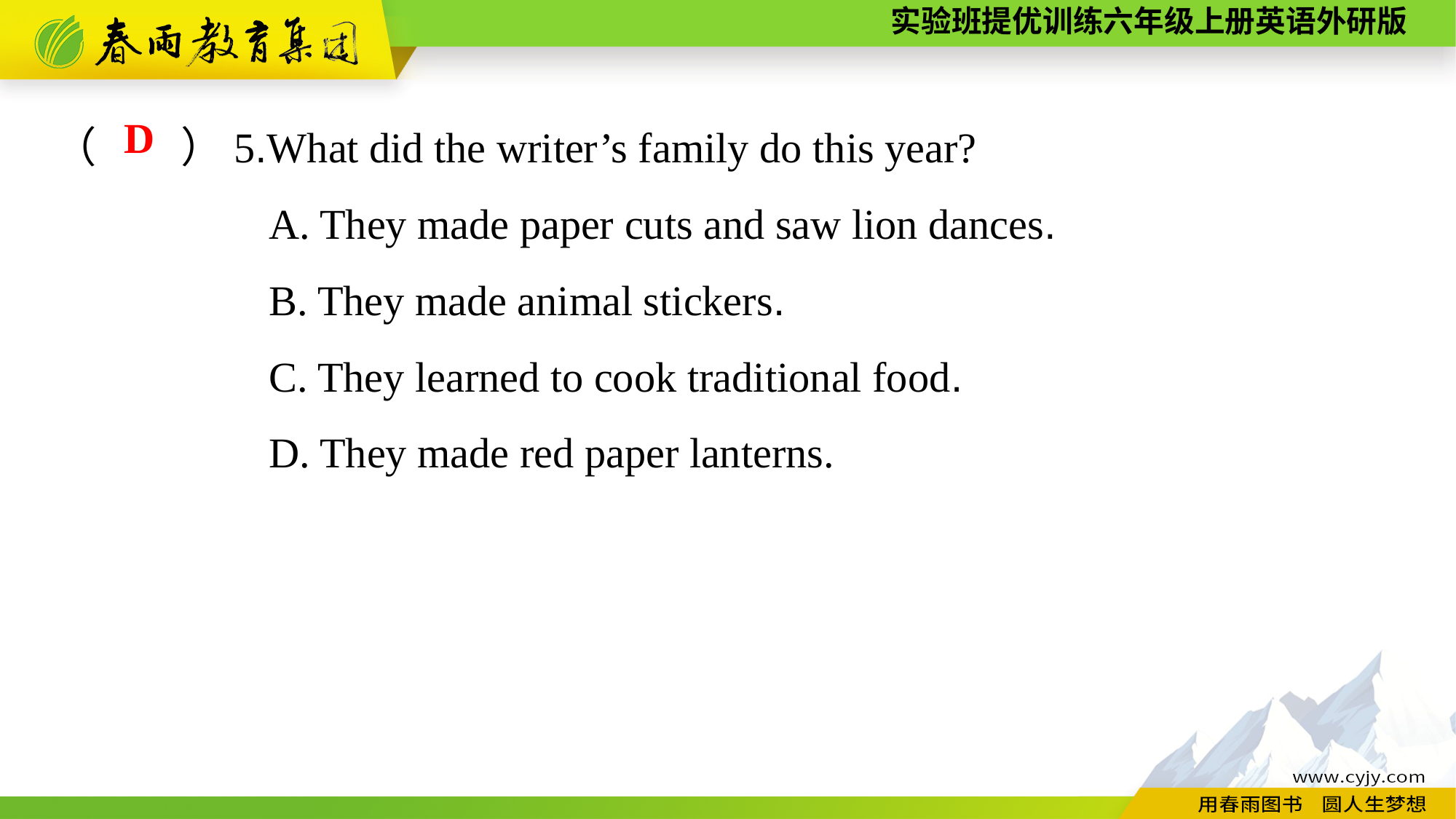

（　　）5.What did the writer’s family do this year?
A. They made paper cuts and saw lion dances.
B. They made animal stickers.
C. They learned to cook traditional food.
D. They made red paper lanterns.
D